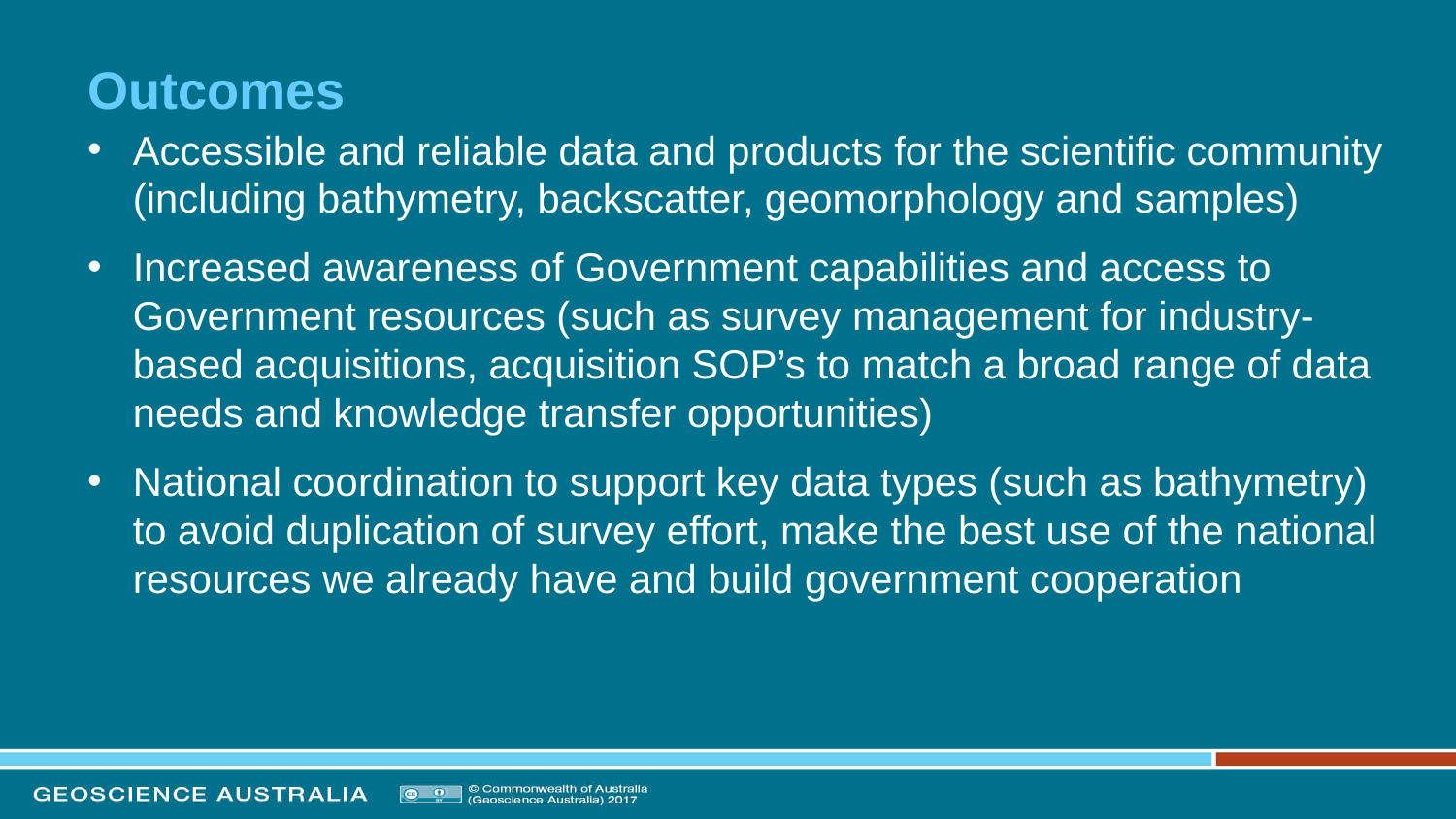

# Outcomes
Accessible and reliable data and products for the scientific community (including bathymetry, backscatter, geomorphology and samples)
Increased awareness of Government capabilities and access to Government resources (such as survey management for industry-based acquisitions, acquisition SOP’s to match a broad range of data needs and knowledge transfer opportunities)
National coordination to support key data types (such as bathymetry) to avoid duplication of survey effort, make the best use of the national resources we already have and build government cooperation